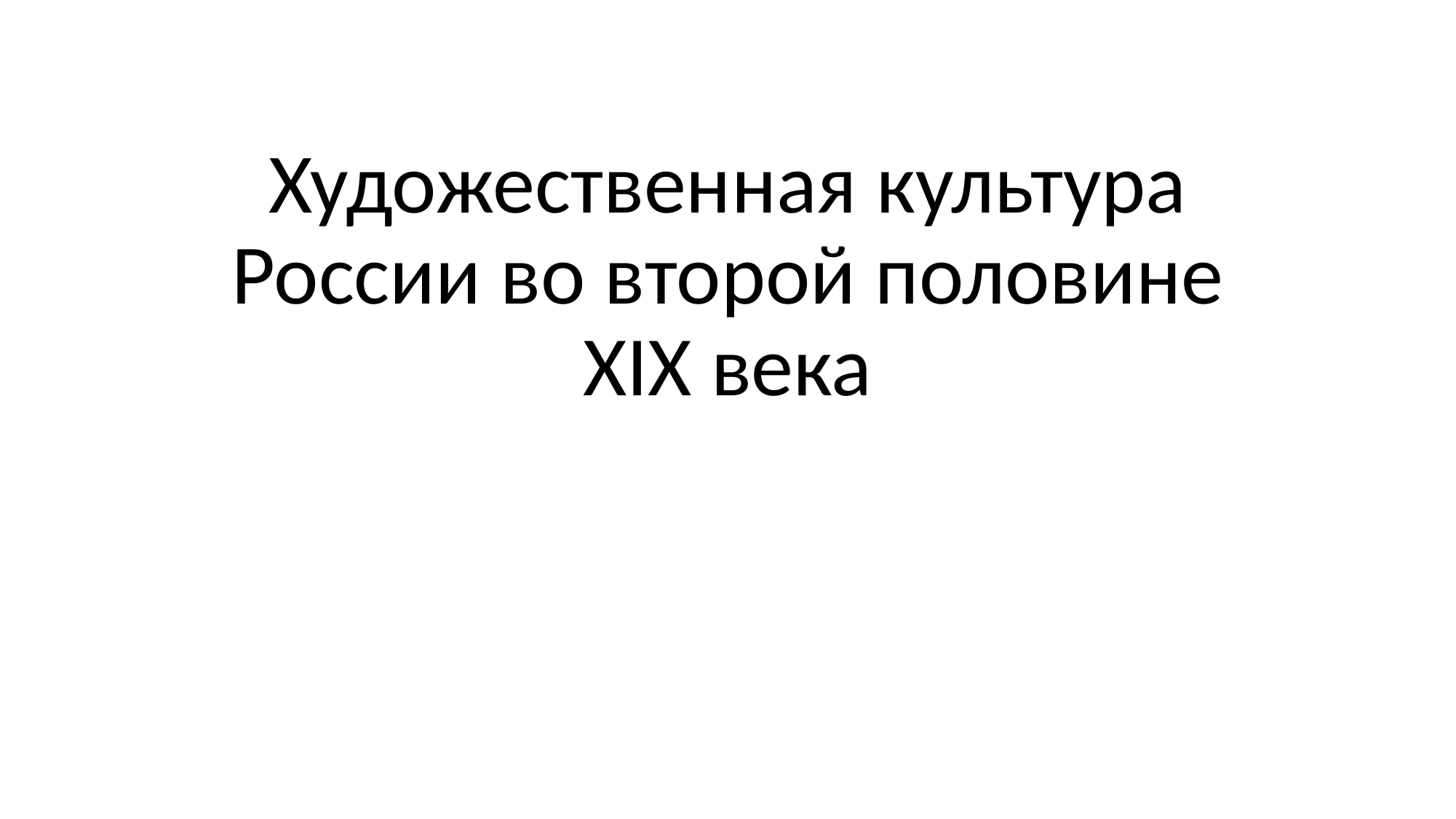

# Художественная культура России во второй половине XIX века